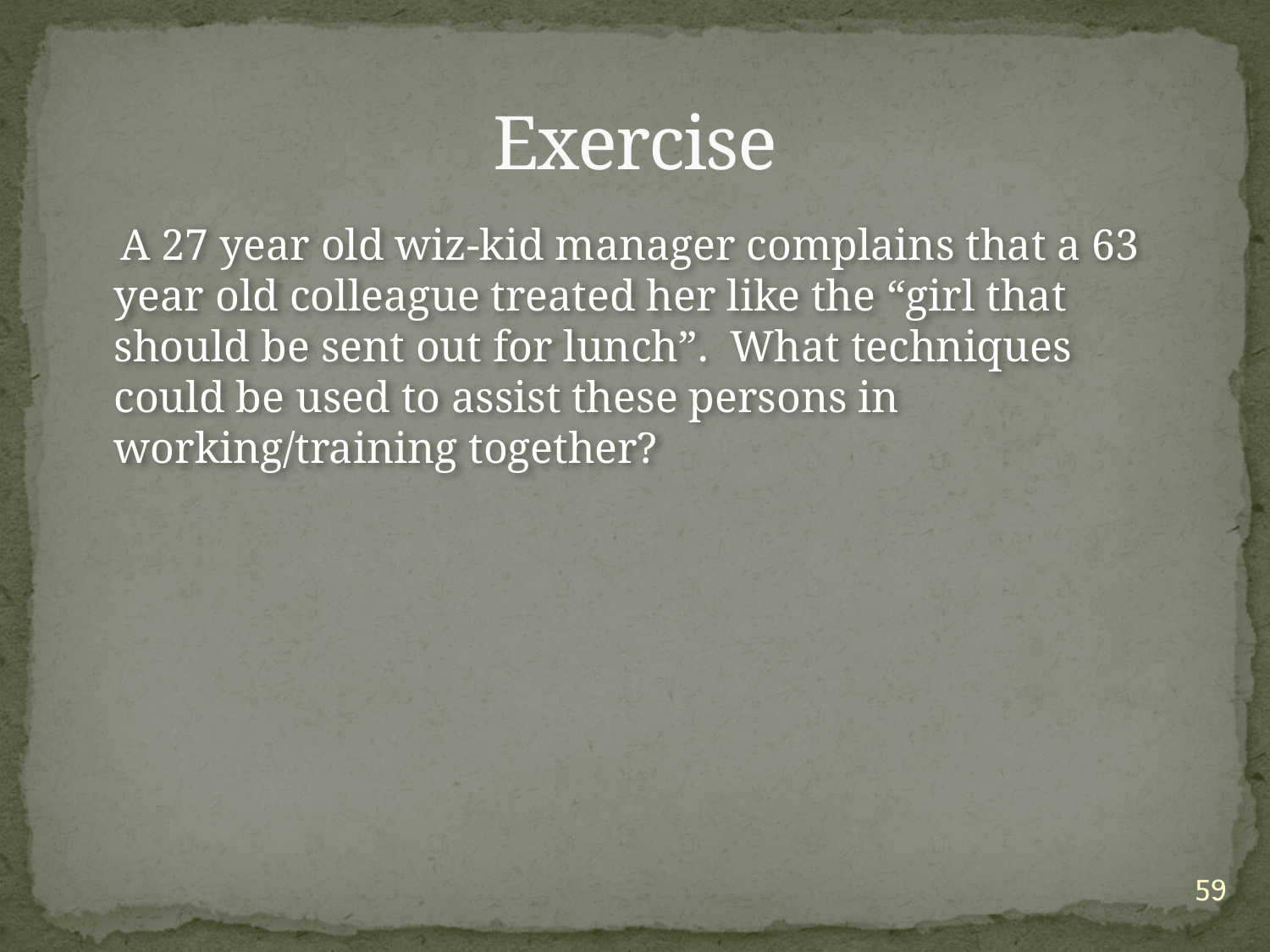

# Exercise
    A 27 year old wiz-kid manager complains that a 63 year old colleague treated her like the “girl that should be sent out for lunch”.  What techniques could be used to assist these persons in working/training together?

59